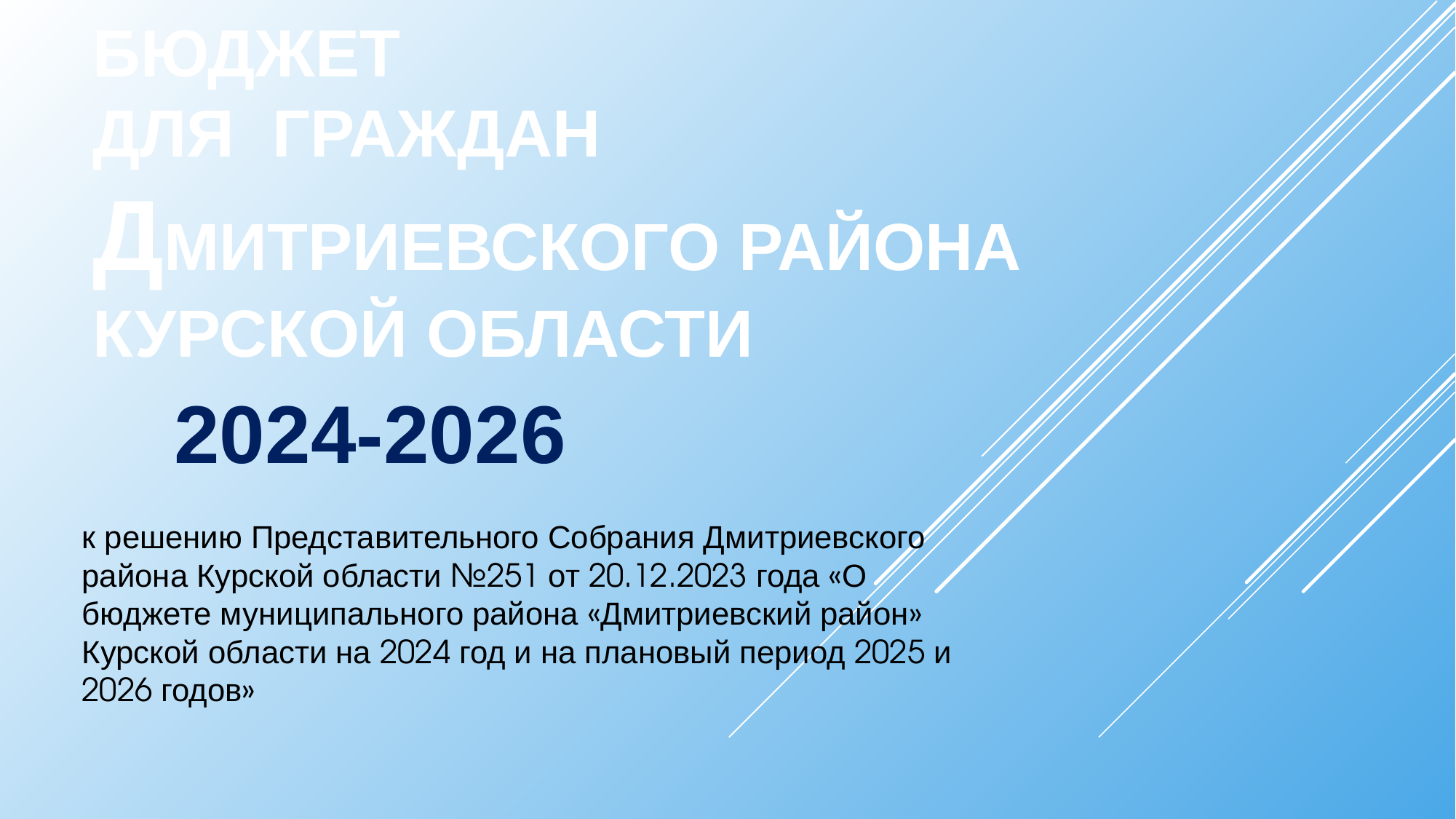

# БЮДЖЕТ ДЛЯ  ГРАЖДАН Дмитриевского района курской области
2024-2026
к решению Представительного Собрания Дмитриевского района Курской области №251 от 20.12.2023 года «О бюджете муниципального района «Дмитриевский район» Курской области на 2024 год и на плановый период 2025 и 2026 годов»